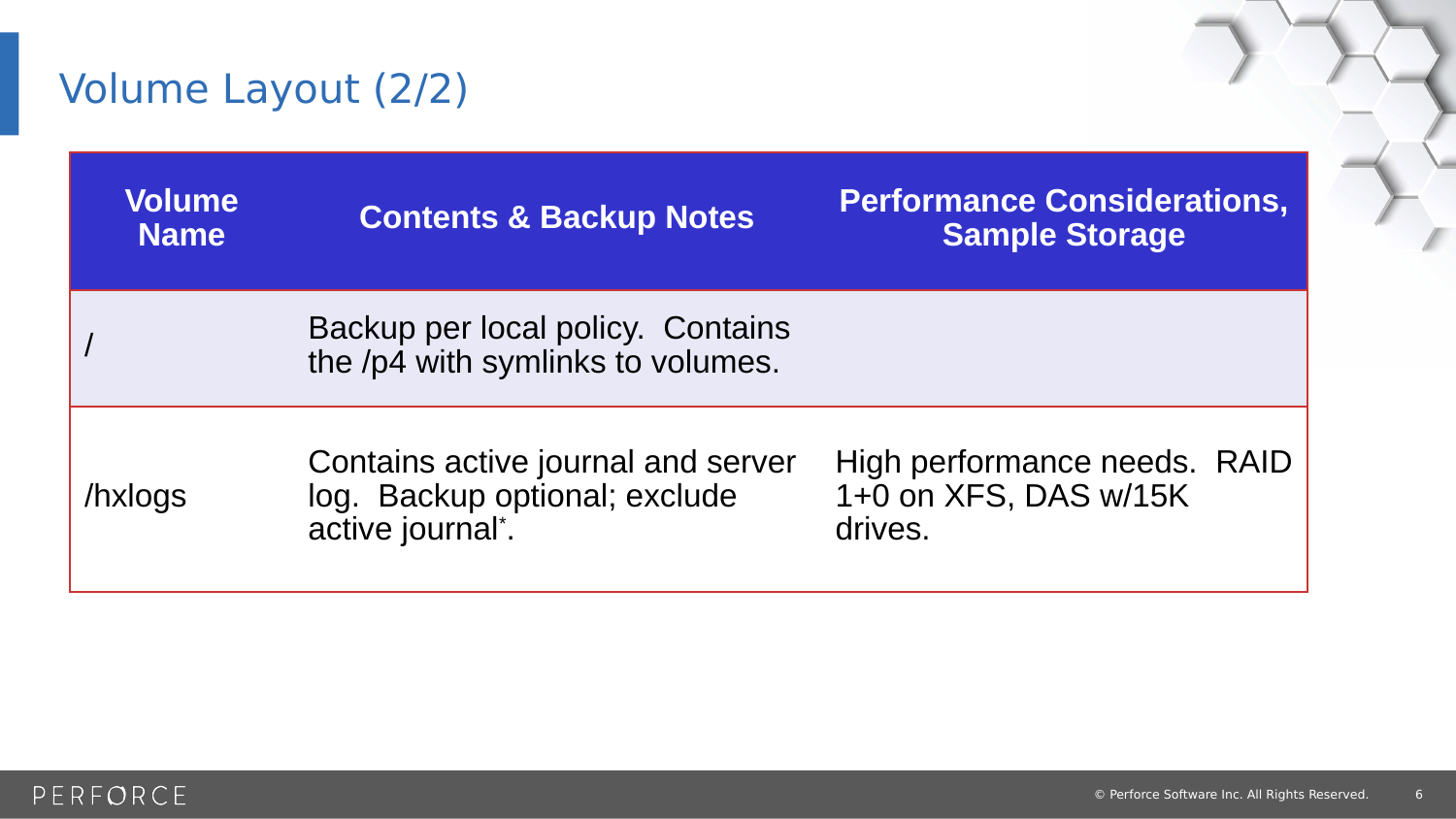

# Volume Layout (2/2)
| Volume Name | Contents & Backup Notes | Performance Considerations, Sample Storage |
| --- | --- | --- |
| / | Backup per local policy. Contains the /p4 with symlinks to volumes. |  |
| /hxlogs | Contains active journal and server log. Backup optional; exclude active journal\*. | High performance needs. RAID 1+0 on XFS, DAS w/15K drives. |